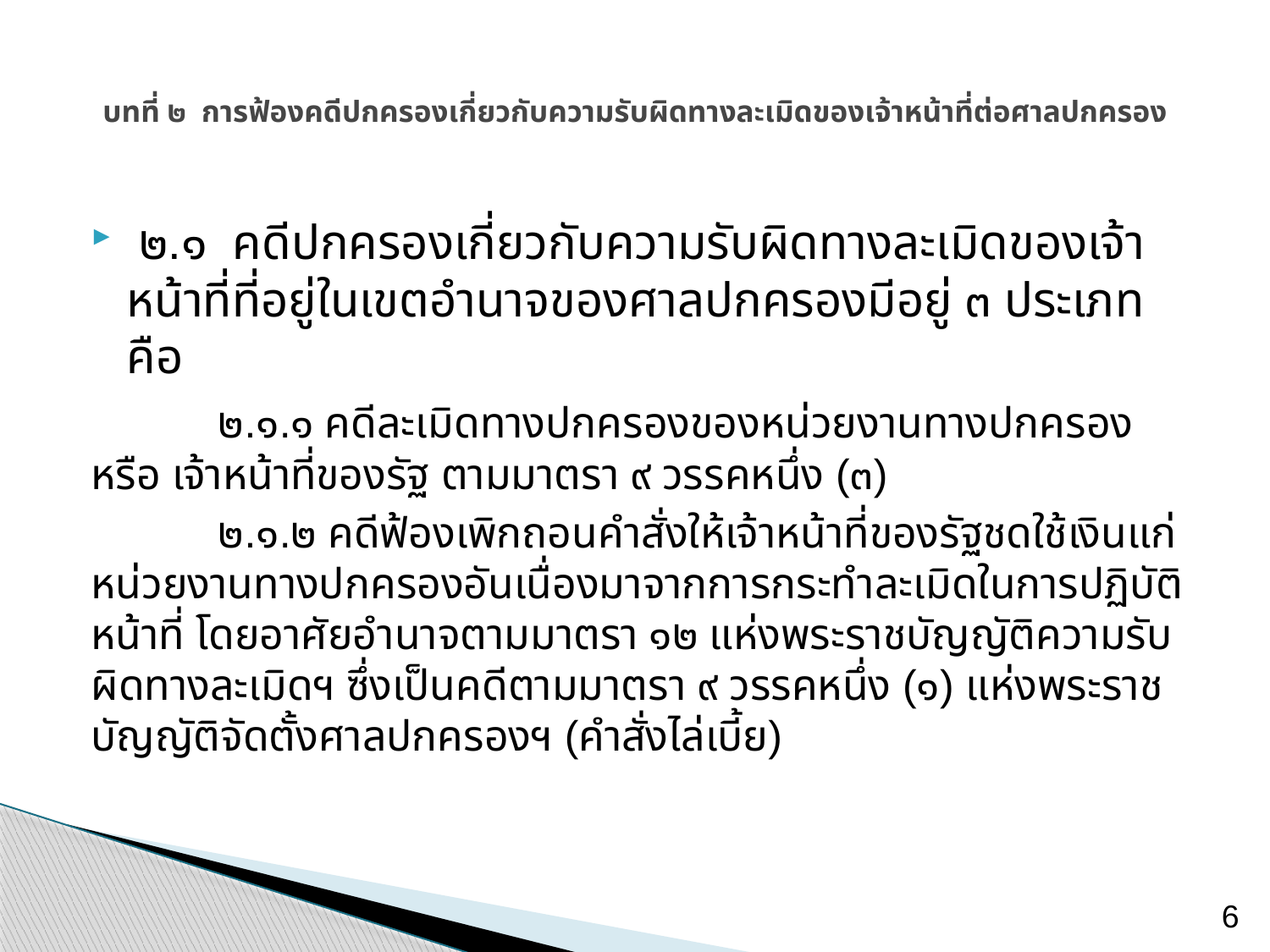

# บทที่ ๒  การฟ้องคดีปกครองเกี่ยวกับความรับผิดทางละเมิดของเจ้าหน้าที่ต่อศาลปกครอง
 ๒.๑  คดีปกครองเกี่ยวกับความรับผิดทางละเมิดของเจ้าหน้าที่ที่อยู่ในเขตอำนาจของศาลปกครองมีอยู่ ๓ ประเภท คือ
 	๒.๑.๑ คดีละเมิดทางปกครองของหน่วยงานทางปกครองหรือ เจ้าหน้าที่ของรัฐ ตามมาตรา ๙ วรรคหนึ่ง (๓)
	๒.๑.๒ คดีฟ้องเพิกถอนคำสั่งให้เจ้าหน้าที่ของรัฐชดใช้เงินแก่หน่วยงานทางปกครองอันเนื่องมาจากการกระทำละเมิดในการปฏิบัติหน้าที่ โดยอาศัยอำนาจตามมาตรา ๑๒ แห่งพระราชบัญญัติความรับผิดทางละเมิดฯ ซึ่งเป็นคดีตามมาตรา ๙ วรรคหนึ่ง (๑) แห่งพระราชบัญญัติจัดตั้งศาลปกครองฯ (คำสั่งไล่เบี้ย)
6